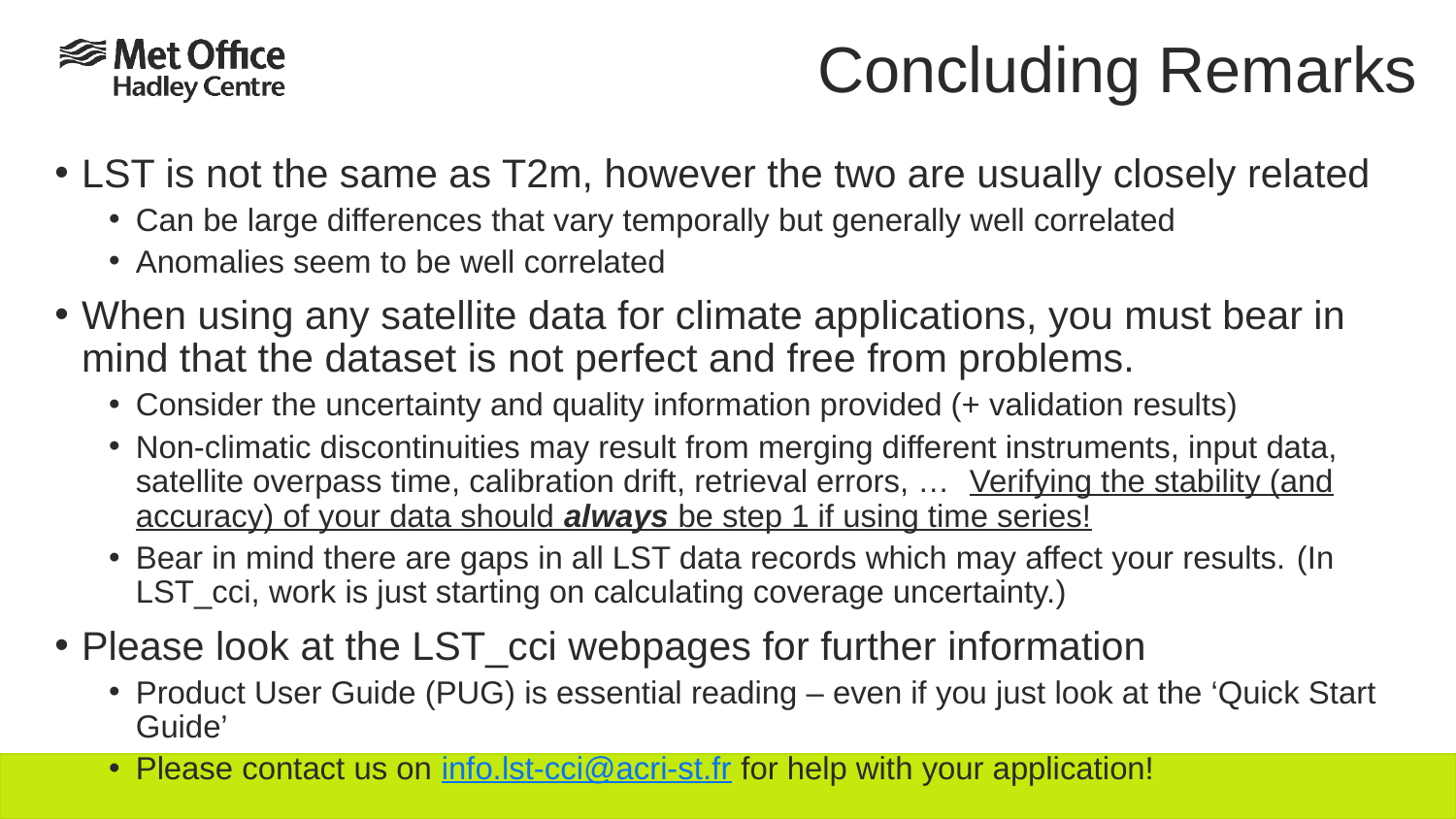

# Concluding Remarks
LST is not the same as T2m, however the two are usually closely related
Can be large differences that vary temporally but generally well correlated
Anomalies seem to be well correlated
When using any satellite data for climate applications, you must bear in mind that the dataset is not perfect and free from problems.
Consider the uncertainty and quality information provided (+ validation results)
Non-climatic discontinuities may result from merging different instruments, input data, satellite overpass time, calibration drift, retrieval errors, …  Verifying the stability (and accuracy) of your data should always be step 1 if using time series!
Bear in mind there are gaps in all LST data records which may affect your results. (In LST_cci, work is just starting on calculating coverage uncertainty.)
Please look at the LST_cci webpages for further information
Product User Guide (PUG) is essential reading – even if you just look at the ‘Quick Start Guide’
Please contact us on info.lst-cci@acri-st.fr for help with your application!